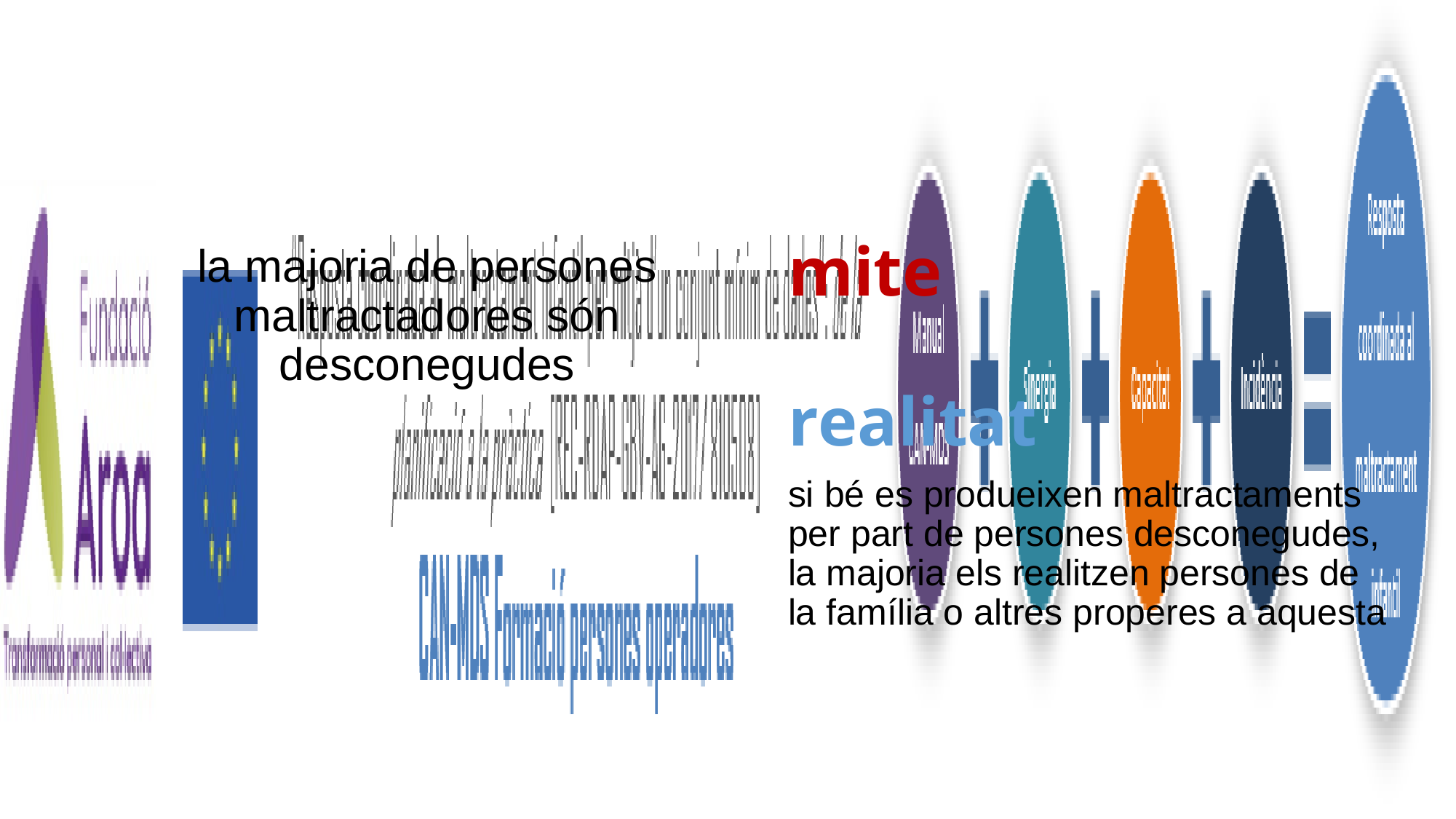

mite
la majoria de persones maltractadores són desconegudes
realitat
si bé es produeixen maltractaments per part de persones desconegudes, la majoria els realitzen persones de la família o altres properes a aquesta